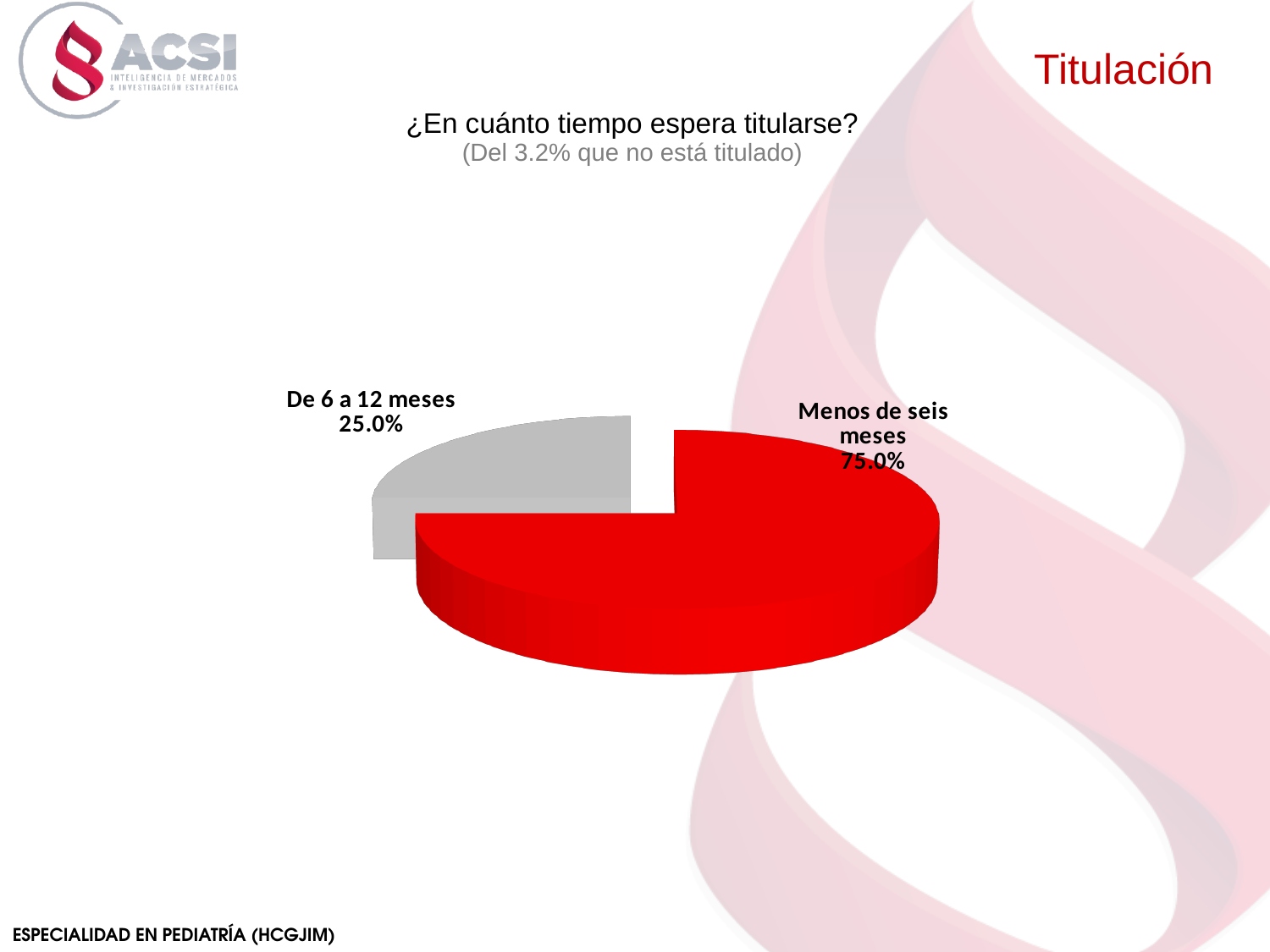

Titulación
¿En cuánto tiempo espera titularse?
(Del 3.2% que no está titulado)

[unsupported chart]